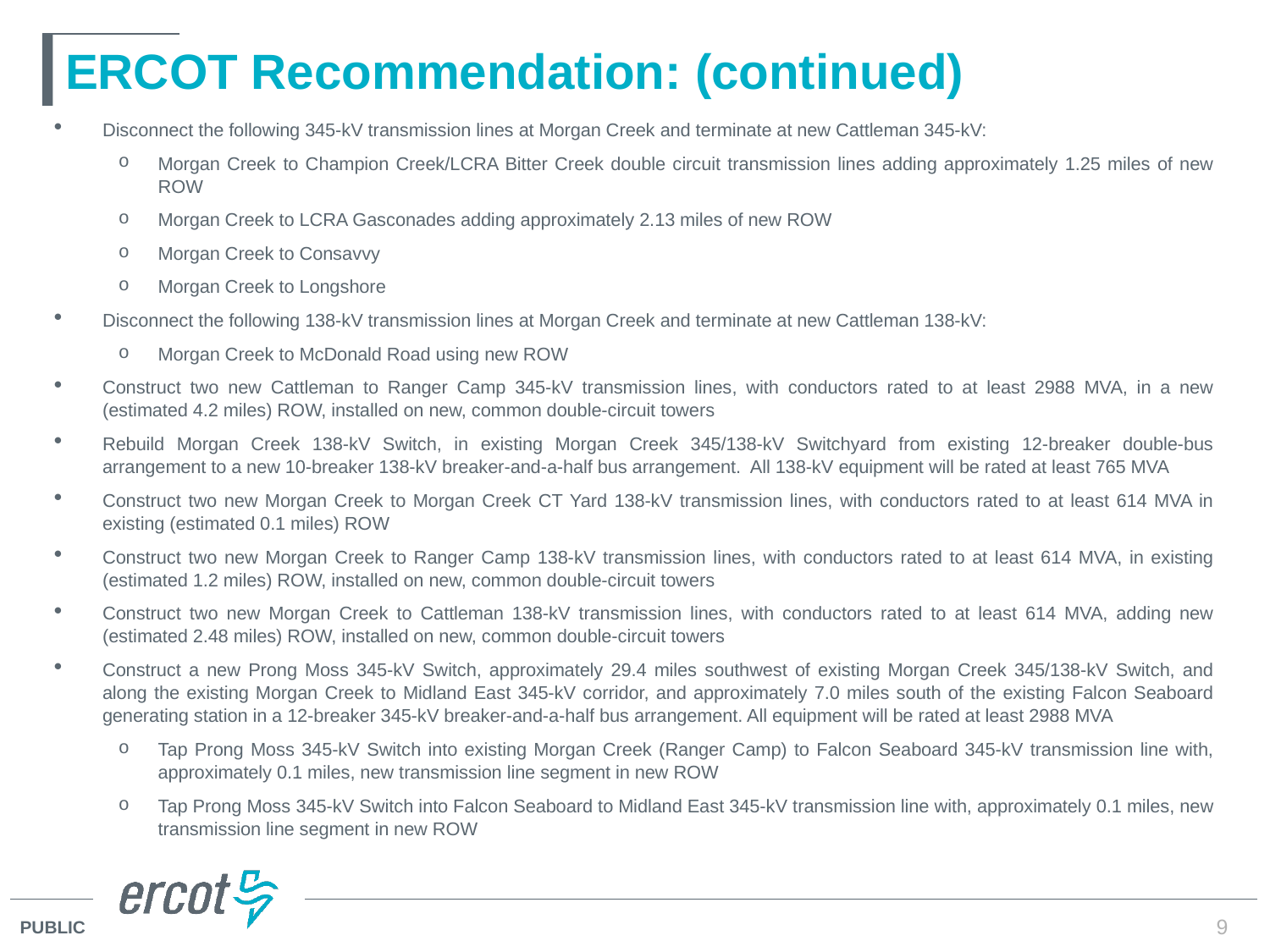

# ERCOT Recommendation: (continued)
Disconnect the following 345-kV transmission lines at Morgan Creek and terminate at new Cattleman 345-kV:
Morgan Creek to Champion Creek/LCRA Bitter Creek double circuit transmission lines adding approximately 1.25 miles of new ROW
Morgan Creek to LCRA Gasconades adding approximately 2.13 miles of new ROW
Morgan Creek to Consavvy
Morgan Creek to Longshore
Disconnect the following 138-kV transmission lines at Morgan Creek and terminate at new Cattleman 138-kV:
Morgan Creek to McDonald Road using new ROW
Construct two new Cattleman to Ranger Camp 345-kV transmission lines, with conductors rated to at least 2988 MVA, in a new (estimated 4.2 miles) ROW, installed on new, common double-circuit towers
Rebuild Morgan Creek 138-kV Switch, in existing Morgan Creek 345/138-kV Switchyard from existing 12-breaker double-bus arrangement to a new 10-breaker 138-kV breaker-and-a-half bus arrangement.  All 138-kV equipment will be rated at least 765 MVA
Construct two new Morgan Creek to Morgan Creek CT Yard 138-kV transmission lines, with conductors rated to at least 614 MVA in existing (estimated 0.1 miles) ROW
Construct two new Morgan Creek to Ranger Camp 138-kV transmission lines, with conductors rated to at least 614 MVA, in existing (estimated 1.2 miles) ROW, installed on new, common double-circuit towers
Construct two new Morgan Creek to Cattleman 138-kV transmission lines, with conductors rated to at least 614 MVA, adding new (estimated 2.48 miles) ROW, installed on new, common double-circuit towers
Construct a new Prong Moss 345-kV Switch, approximately 29.4 miles southwest of existing Morgan Creek 345/138-kV Switch, and along the existing Morgan Creek to Midland East 345-kV corridor, and approximately 7.0 miles south of the existing Falcon Seaboard generating station in a 12-breaker 345-kV breaker-and-a-half bus arrangement. All equipment will be rated at least 2988 MVA
Tap Prong Moss 345-kV Switch into existing Morgan Creek (Ranger Camp) to Falcon Seaboard 345-kV transmission line with, approximately 0.1 miles, new transmission line segment in new ROW
Tap Prong Moss 345-kV Switch into Falcon Seaboard to Midland East 345-kV transmission line with, approximately 0.1 miles, new transmission line segment in new ROW
9